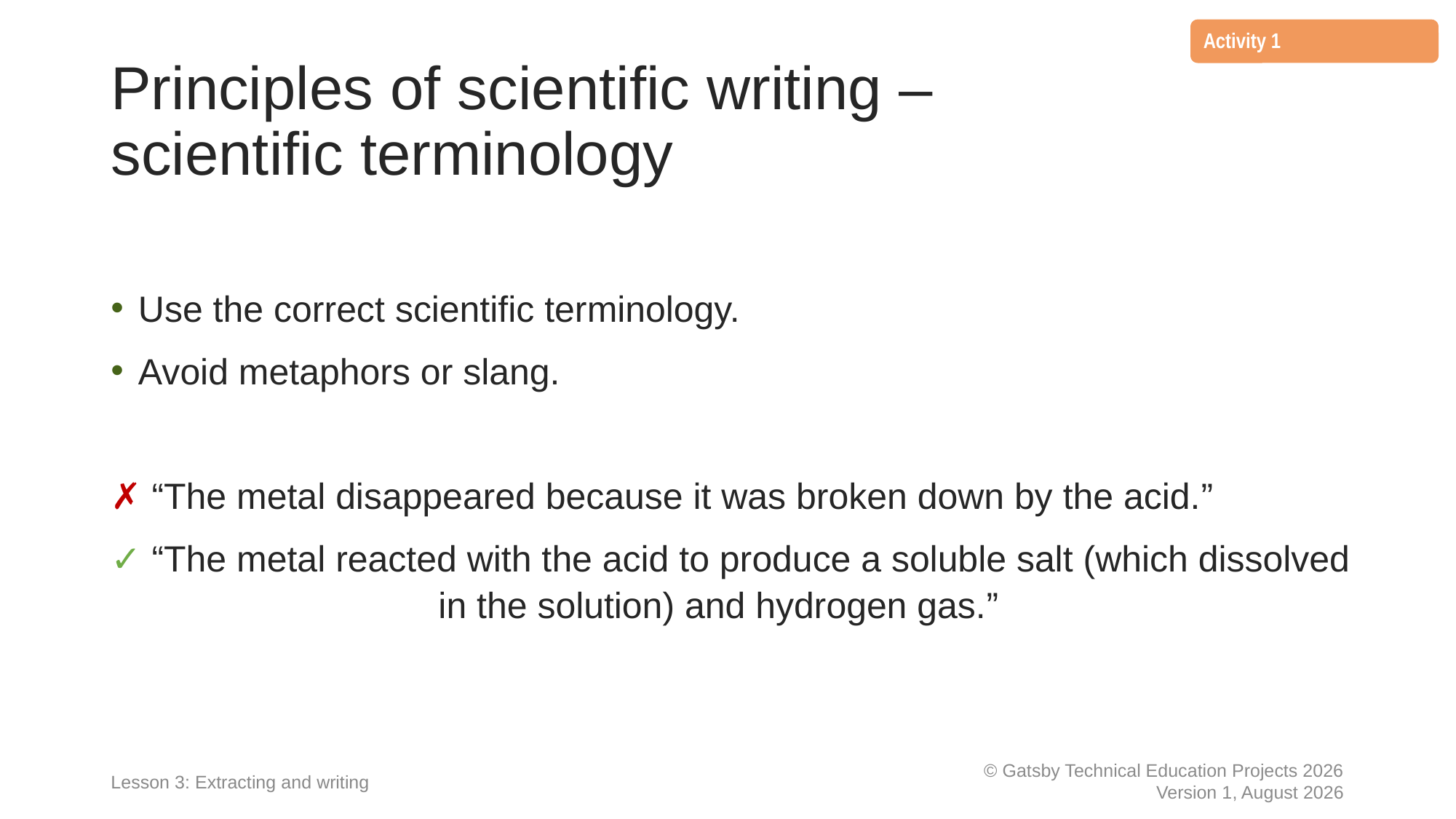

Activity 1
1
1
1
# Principles of scientific writing – scientific terminology

Use the correct scientific terminology.
Avoid metaphors or slang.

✗ “The metal disappeared because it was broken down by the acid.”
✓ “The metal reacted with the acid to produce a soluble salt (which dissolved 			in the solution) and hydrogen gas.”

Lesson 3: Extracting and writing